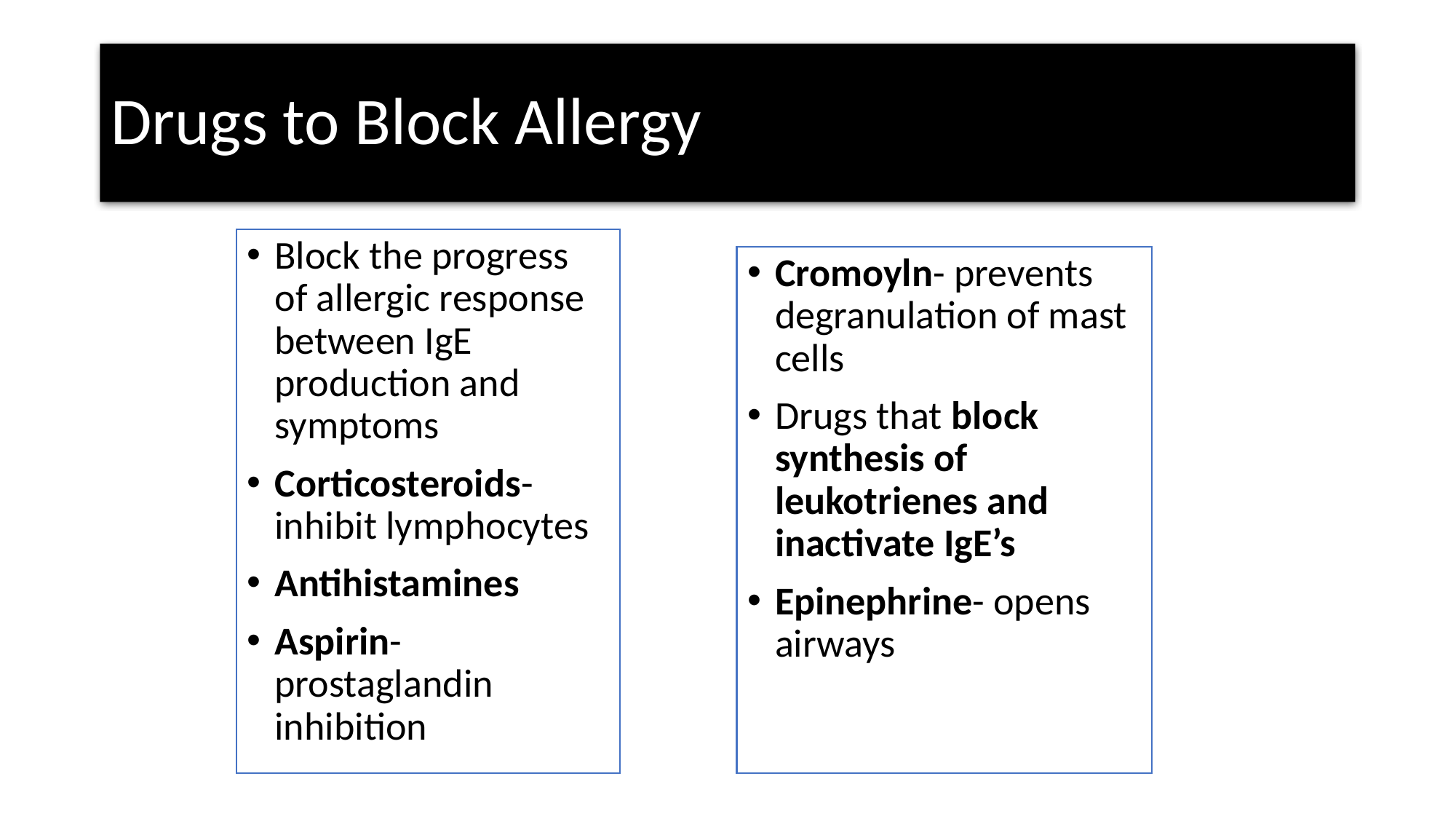

# Drugs to Block Allergy
Block the progress of allergic response between IgE production and symptoms
Corticosteroids- inhibit lymphocytes
Antihistamines
Aspirin- prostaglandin inhibition
Cromoyln- prevents degranulation of mast cells
Drugs that block synthesis of leukotrienes and inactivate IgE’s
Epinephrine- opens airways